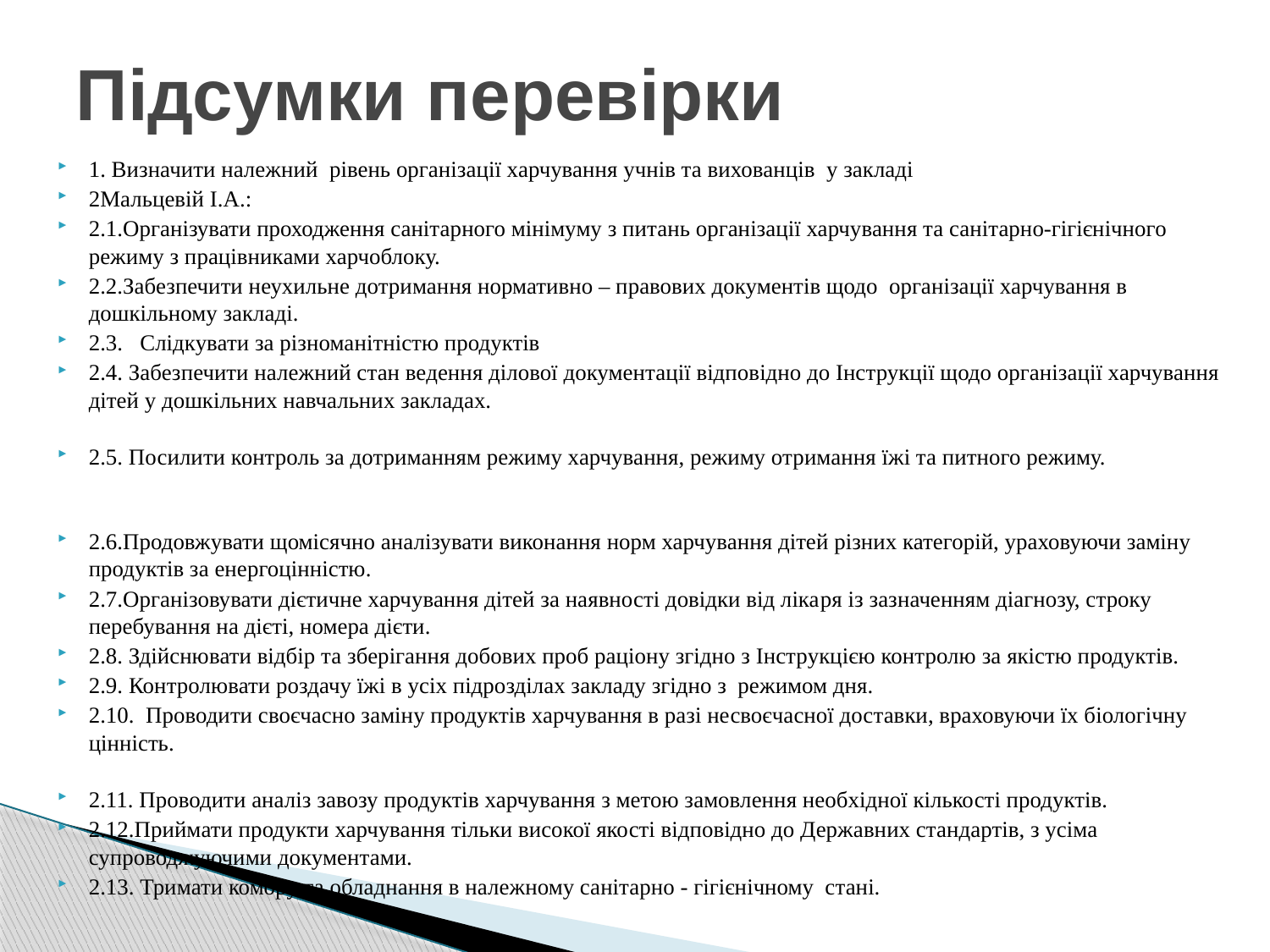

# Підсумки перевірки
1. Визначити належний  рівень організації харчування учнів та вихованців  у закладі
2Мальцевій І.А.:
2.1.Організувати проходження санітарного мінімуму з питань організації харчування та санітарно-гігієнічного режиму з працівниками харчоблоку.
2.2.Забезпечити неухильне дотримання нормативно – правових документів щодо  організації харчування в дошкільному закладі.
2.3.   Слідкувати за різноманітністю продуктів
2.4. Забезпечити належний стан ведення ділової документації відповідно до Інструкції щодо організації харчування дітей у дошкільних навчальних закладах.
2.5. Посилити контроль за дотриманням режиму харчування, режиму отримання їжі та питного режиму.
2.6.Продовжувати щомісячно аналізувати виконання норм харчування дітей різних категорій, ураховуючи заміну продуктів за енергоцінністю.
2.7.Організовувати дієтичне харчування дітей за наявності довідки від ліка­ря із зазначенням діагнозу, строку перебування на дієті, номера дієти.
2.8. Здійснювати відбір та зберігання добових проб раціону згідно з Інструкцією контролю за якістю продуктів.
2.9. Контролювати роздачу їжі в усіх підрозділах закладу згідно з  режимом дня.
2.10.  Проводити своєчасно заміну продуктів харчування в разі несвоєчасної доставки, враховуючи їх біологічну цінність.
2.11. Проводити аналіз завозу продуктів харчування з метою замовлення необ­хідної кількості продуктів.
2.12.Приймати продукти харчування тільки високої якості відповідно до Державних стандартів, з усіма супроводжуючими документами.
2.13. Тримати комору та обладнання в належному санітарно - гігієнічному  стані.